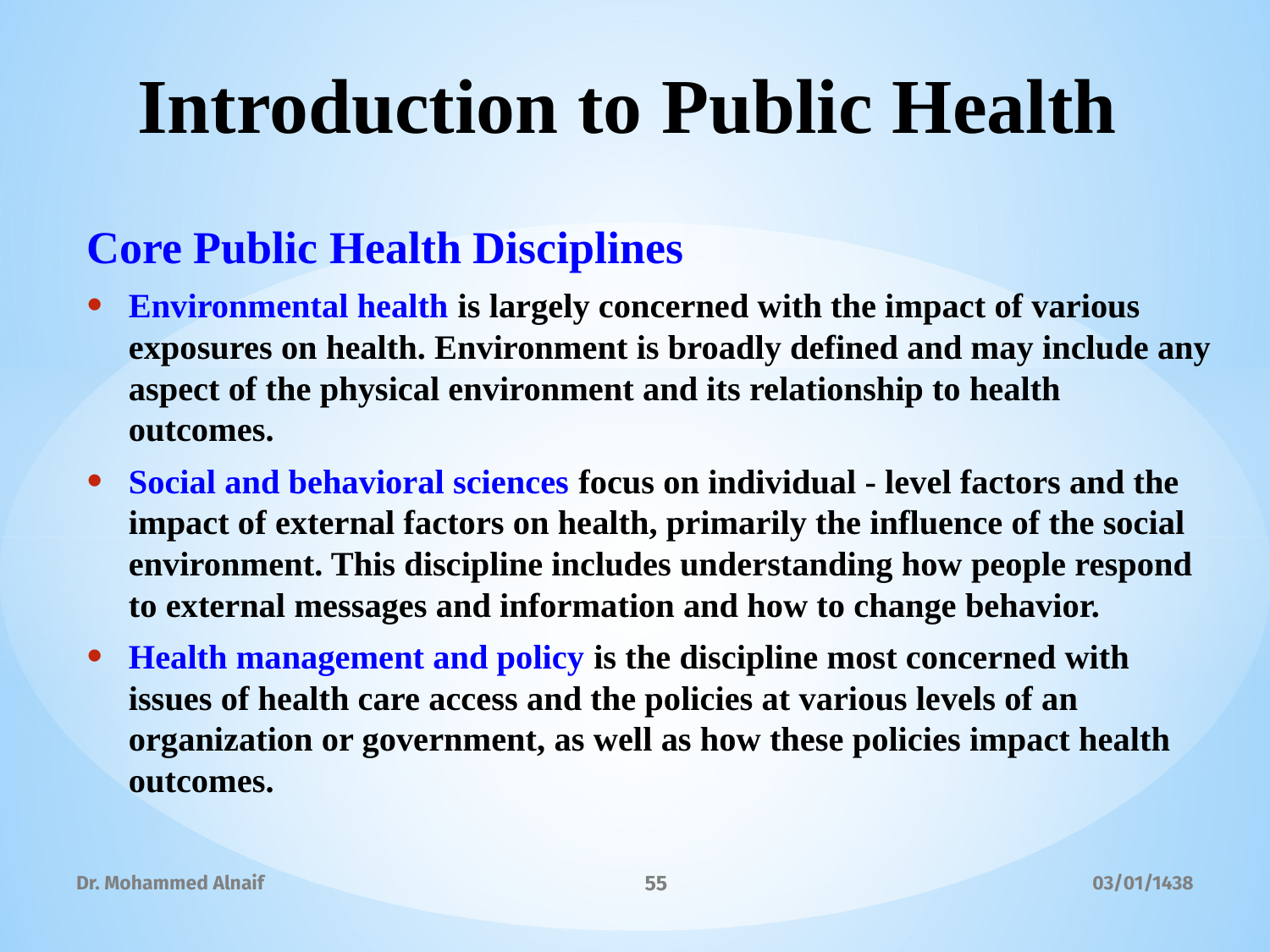

# Introduction to Public Health
Core Public Health Disciplines
Environmental health is largely concerned with the impact of various exposures on health. Environment is broadly defined and may include any aspect of the physical environment and its relationship to health outcomes.
Social and behavioral sciences focus on individual - level factors and the impact of external factors on health, primarily the influence of the social environment. This discipline includes understanding how people respond to external messages and information and how to change behavior.
Health management and policy is the discipline most concerned with issues of health care access and the policies at various levels of an organization or government, as well as how these policies impact health outcomes.
Dr. Mohammed Alnaif
55
03/01/1438